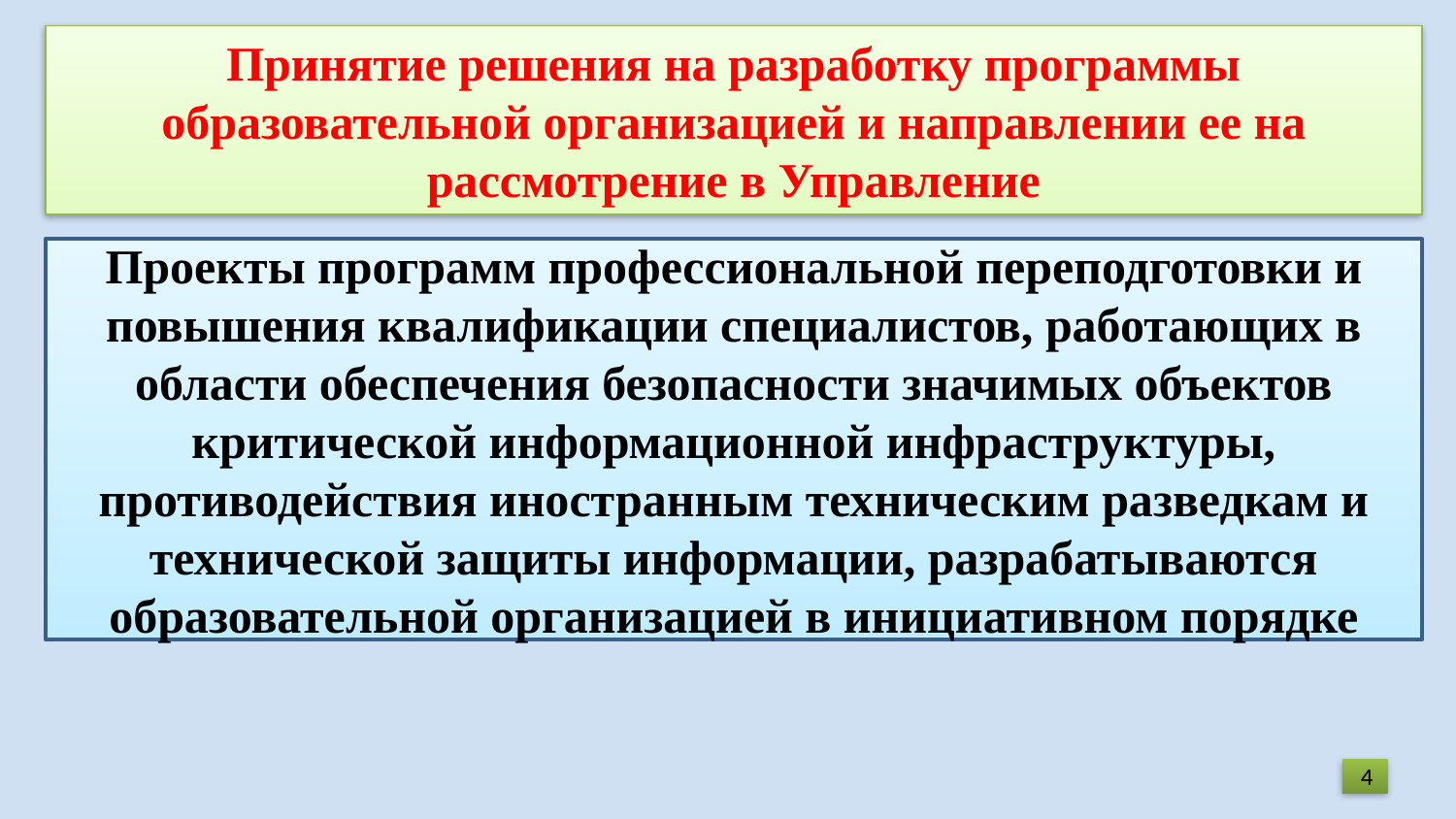

Принятие решения на разработку программы образовательной организацией и направлении ее на рассмотрение в Управление
Проекты программ профессиональной переподготовки и повышения квалификации специалистов, работающих в области обеспечения безопасности значимых объектов критической информационной инфраструктуры, противодействия иностранным техническим разведкам и технической защиты информации, разрабатываются образовательной организацией в инициативном порядке
4